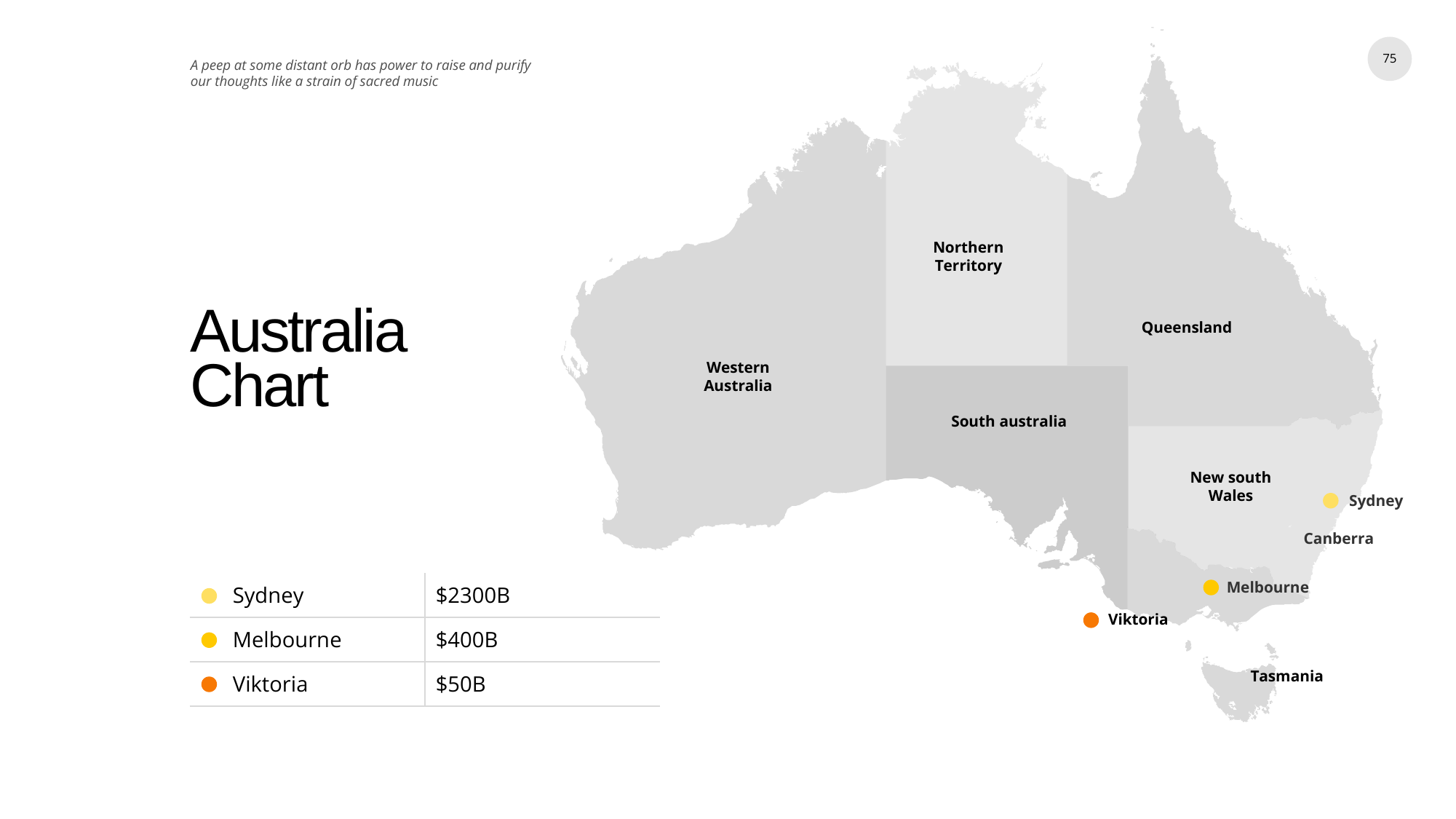

75
A peep at some distant orb has power to raise and purify our thoughts like a strain of sacred music

Northern
Territory
# Australia Chart
Queensland
Western
Australia

South australia
New south
Wales
Sydney

Canberra
| Sydney | $2300B |
| --- | --- |
| Melbourne | $400B |
| Viktoria | $50B |
Melbourne

Viktoria

Tasmania